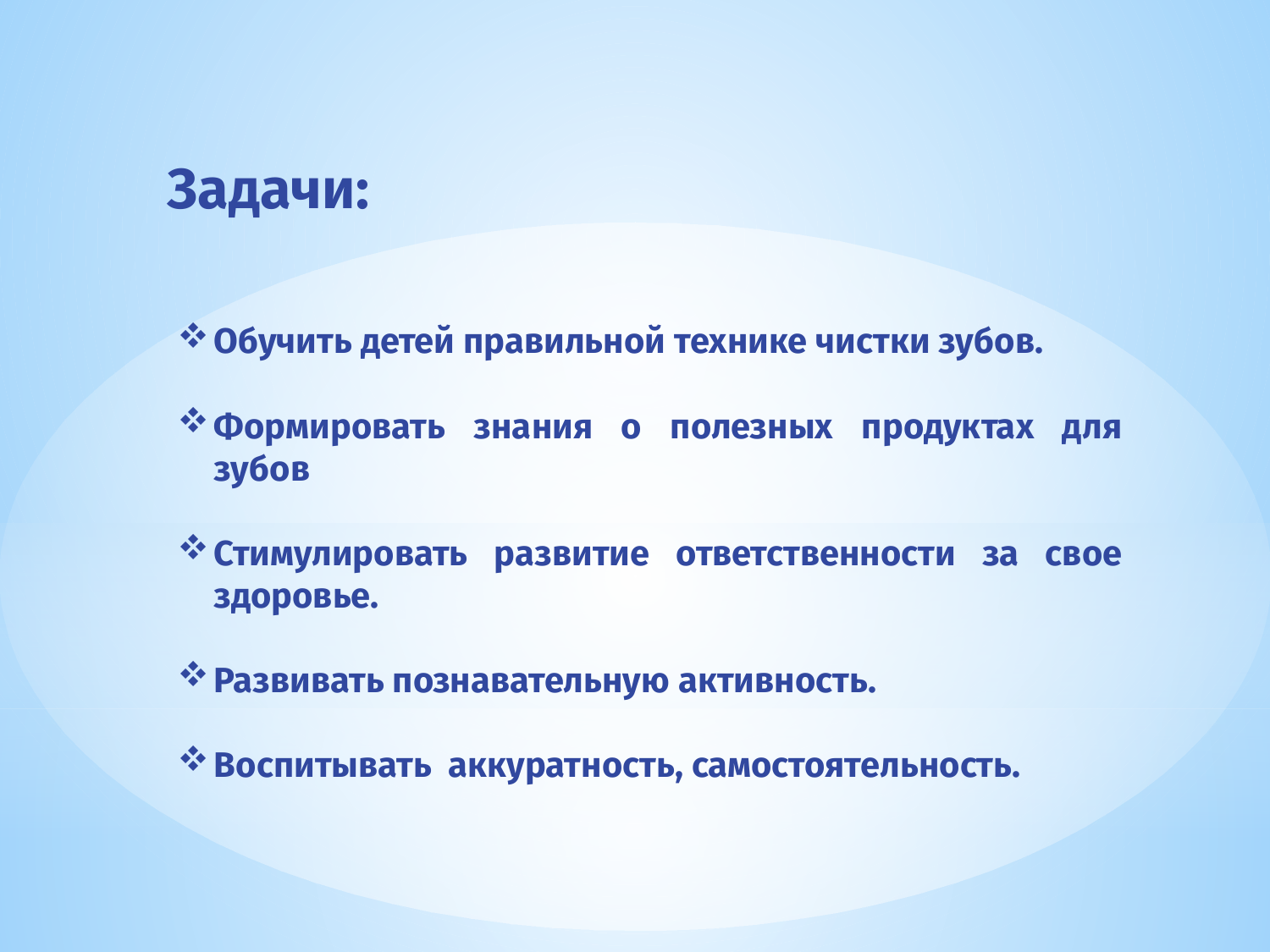

Задачи:

Обучить детей правильной технике чистки зубов.

Формировать знания о полезных продуктах для зубов

Стимулировать развитие ответственности за свое здоровье.

Развивать познавательную активность.

Воспитывать  аккуратность, самостоятельность.